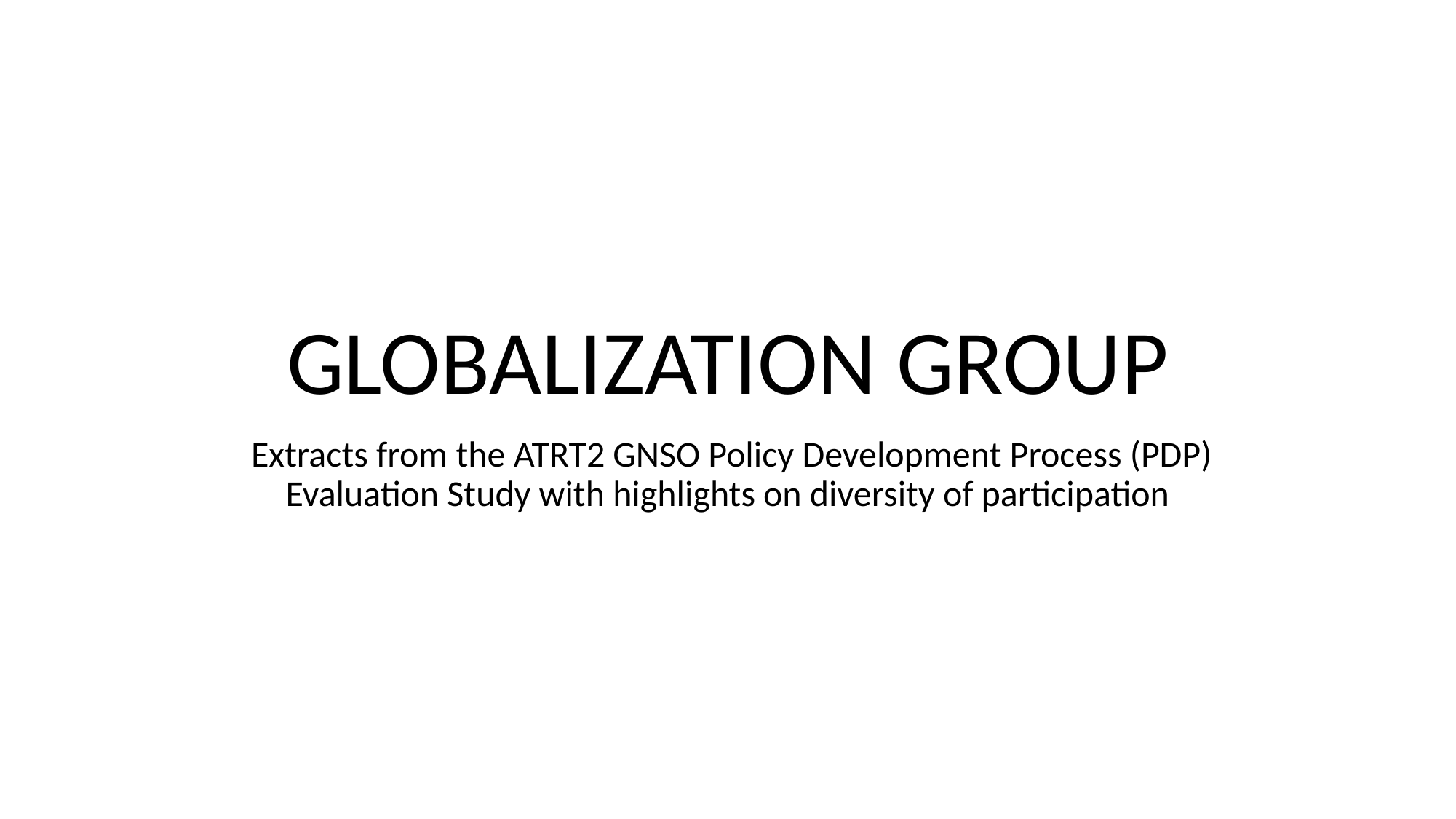

# GLOBALIZATION GROUP
 Extracts from the ATRT2 GNSO Policy Development Process (PDP) Evaluation Study with highlights on diversity of participation